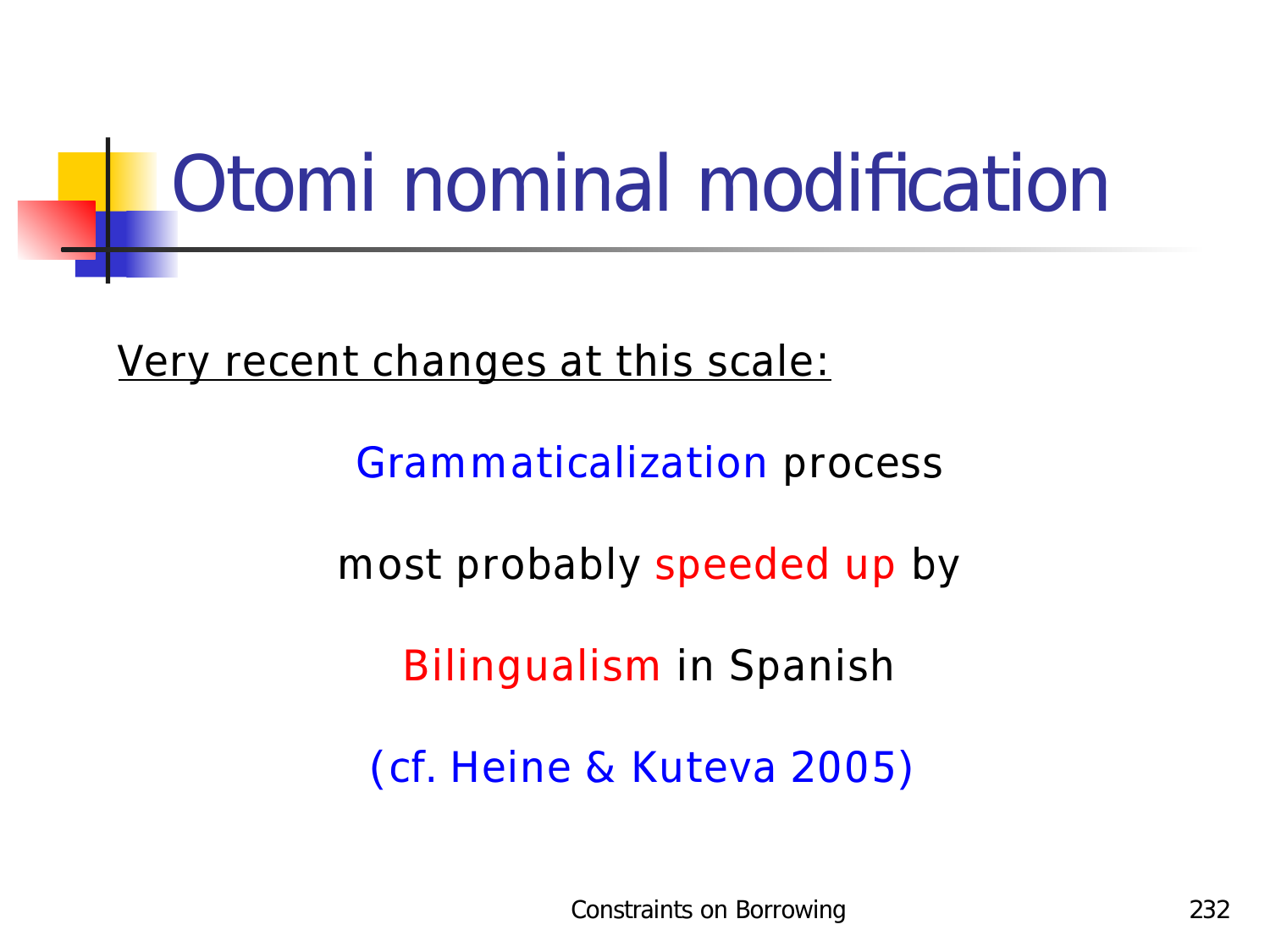

# Otomi nominal modification
Very recent changes at this scale:

Grammaticalization process

most probably speeded up by

Bilingualism in Spanish

(cf. Heine & Kuteva 2005)

Constraints on Borrowing
232